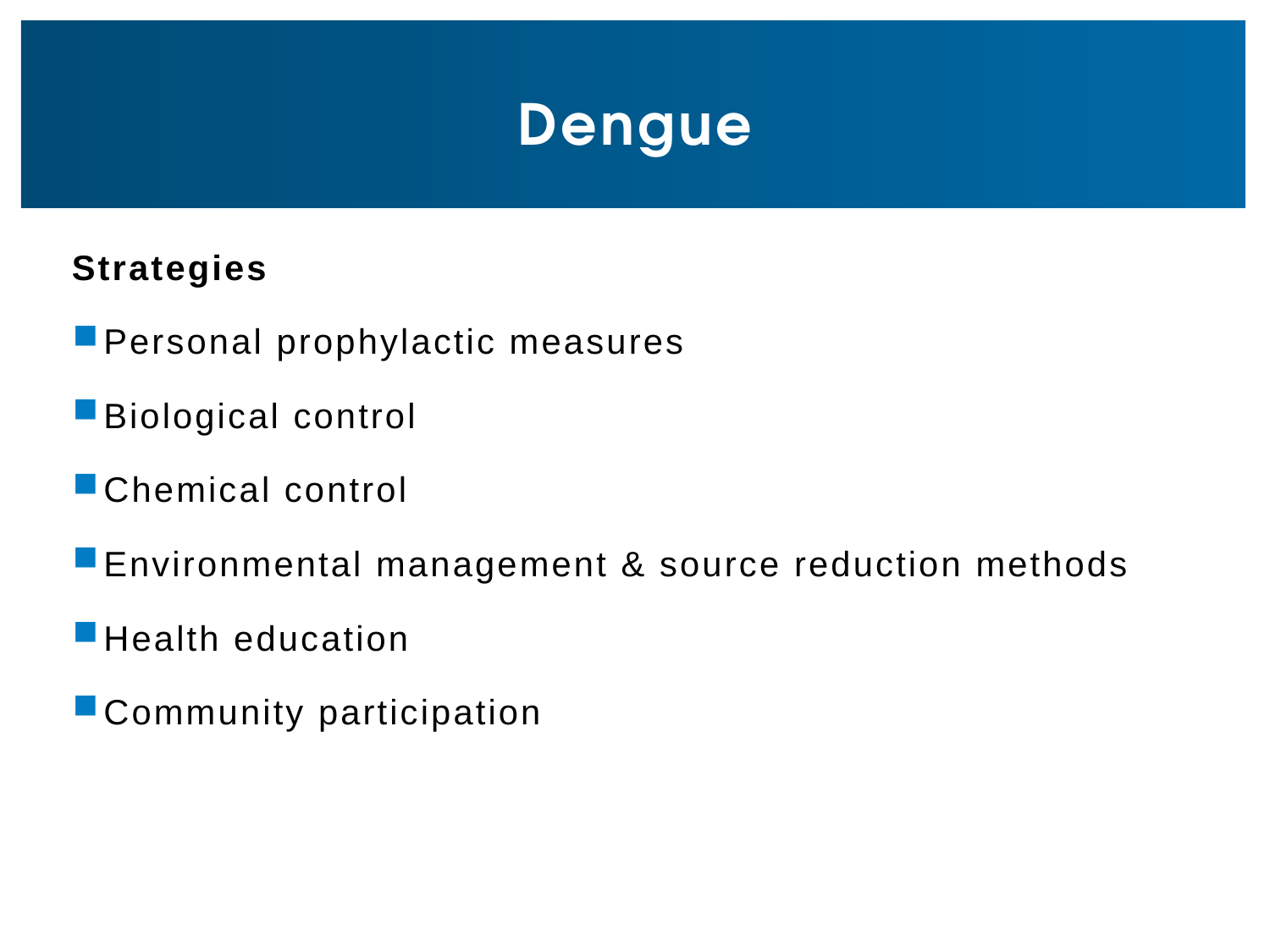

# Dengue
Strategies
Personal prophylactic measures
Biological control
Chemical control
Environmental management & source reduction methods
Health education
Community participation